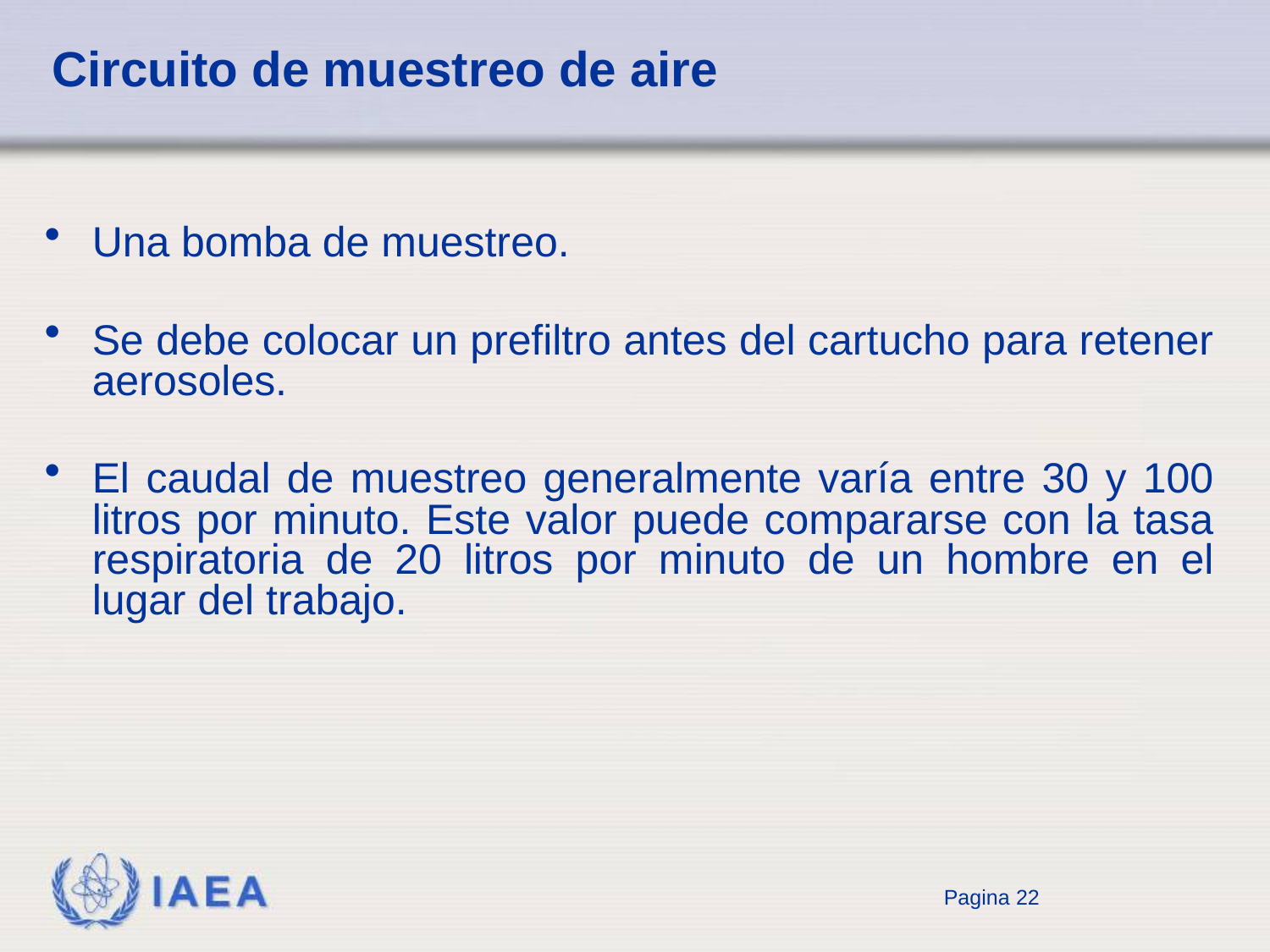

# Circuito de muestreo de aire

Una bomba de muestreo.

Se debe colocar un prefiltro antes del cartucho para retener aerosoles.

El caudal de muestreo generalmente varía entre 30 y 100 litros por minuto. Este valor puede compararse con la tasa respiratoria de 20 litros por minuto de un hombre en el lugar del trabajo.